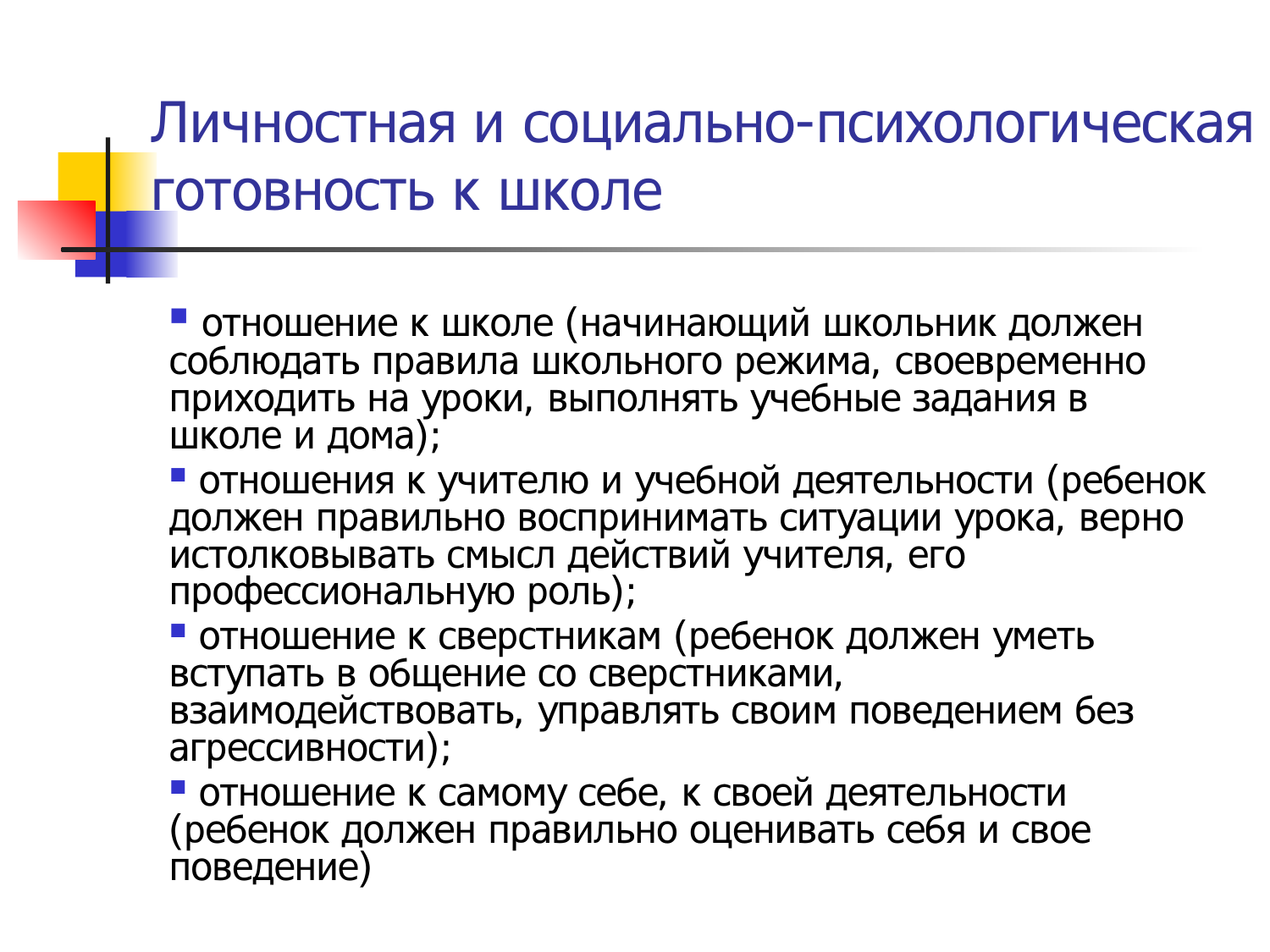

# Личностная и социально-психологическая готовность к школе
 отношение к школе (начинающий школьник должен соблюдать правила школьного режима, своевременно приходить на уроки, выполнять учебные задания в школе и дома);
 отношения к учителю и учебной деятельности (ребенок должен правильно воспринимать ситуации урока, верно истолковывать смысл действий учителя, его профессиональную роль);
 отношение к сверстникам (ребенок должен уметь вступать в общение со сверстниками, взаимодействовать, управлять своим поведением без агрессивности);
 отношение к самому себе, к своей деятельности (ребенок должен правильно оценивать себя и свое поведение)